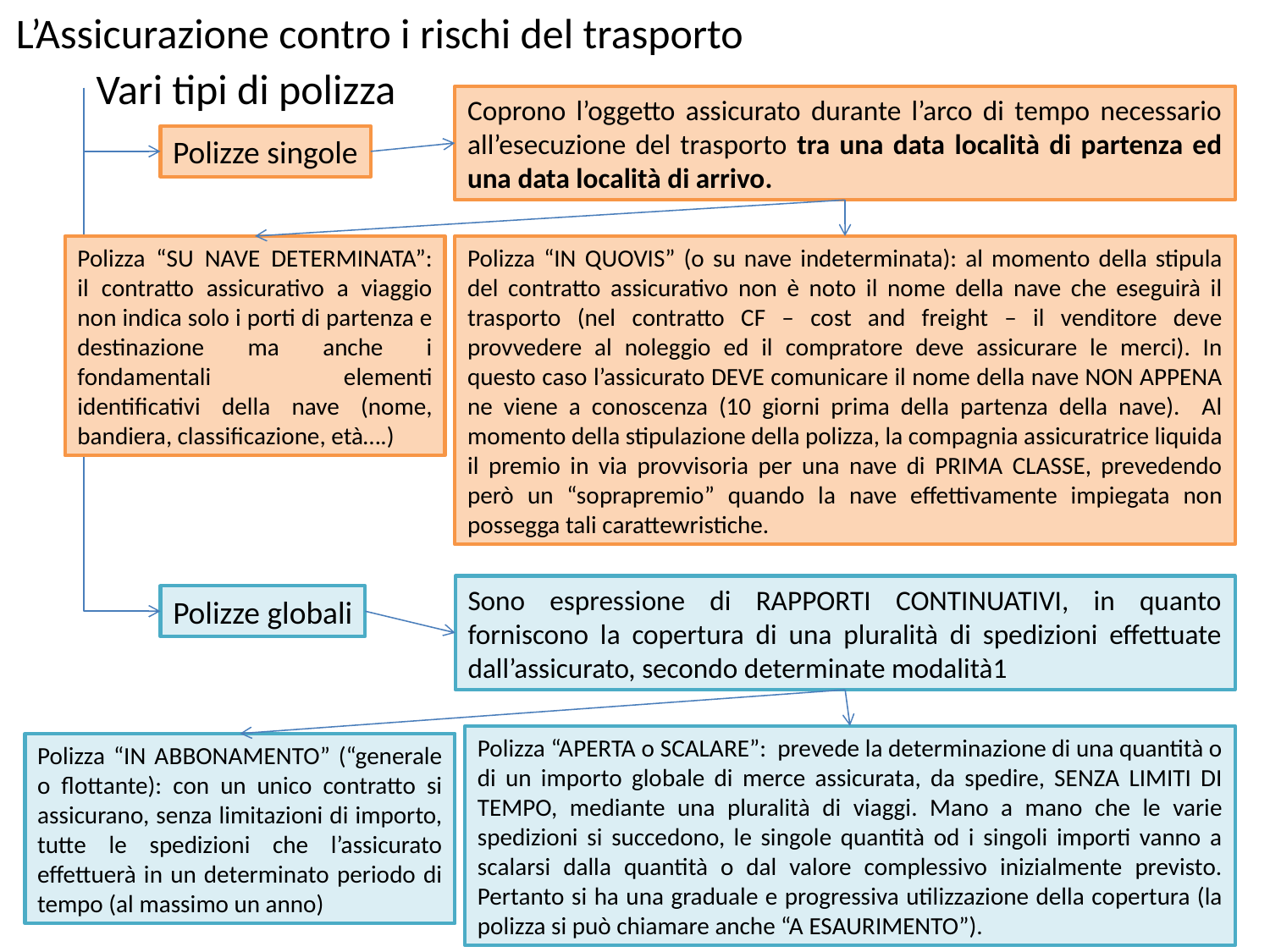

L’Assicurazione contro i rischi del trasporto
Vari tipi di polizza
Coprono l’oggetto assicurato durante l’arco di tempo necessario all’esecuzione del trasporto tra una data località di partenza ed una data località di arrivo.
Polizze singole
Polizza “SU NAVE DETERMINATA”: il contratto assicurativo a viaggio non indica solo i porti di partenza e destinazione ma anche i fondamentali elementi identificativi della nave (nome, bandiera, classificazione, età….)
Polizza “IN QUOVIS” (o su nave indeterminata): al momento della stipula del contratto assicurativo non è noto il nome della nave che eseguirà il trasporto (nel contratto CF – cost and freight – il venditore deve provvedere al noleggio ed il compratore deve assicurare le merci). In questo caso l’assicurato DEVE comunicare il nome della nave NON APPENA ne viene a conoscenza (10 giorni prima della partenza della nave).  Al momento della stipulazione della polizza, la compagnia assicuratrice liquida il premio in via provvisoria per una nave di PRIMA CLASSE, prevedendo però un “soprapremio” quando la nave effettivamente impiegata non possegga tali carattewristiche.
Sono espressione di RAPPORTI CONTINUATIVI, in quanto forniscono la copertura di una pluralità di spedizioni effettuate dall’assicurato, secondo determinate modalità1
Polizze globali
Polizza “APERTA o SCALARE”:  prevede la determinazione di una quantità o di un importo globale di merce assicurata, da spedire, SENZA LIMITI DI TEMPO, mediante una pluralità di viaggi. Mano a mano che le varie spedizioni si succedono, le singole quantità od i singoli importi vanno a scalarsi dalla quantità o dal valore complessivo inizialmente previsto. Pertanto si ha una graduale e progressiva utilizzazione della copertura (la polizza si può chiamare anche “A ESAURIMENTO”).
Polizza “IN ABBONAMENTO” (“generale o flottante): con un unico contratto si assicurano, senza limitazioni di importo, tutte le spedizioni che l’assicurato effettuerà in un determinato periodo di tempo (al massimo un anno)